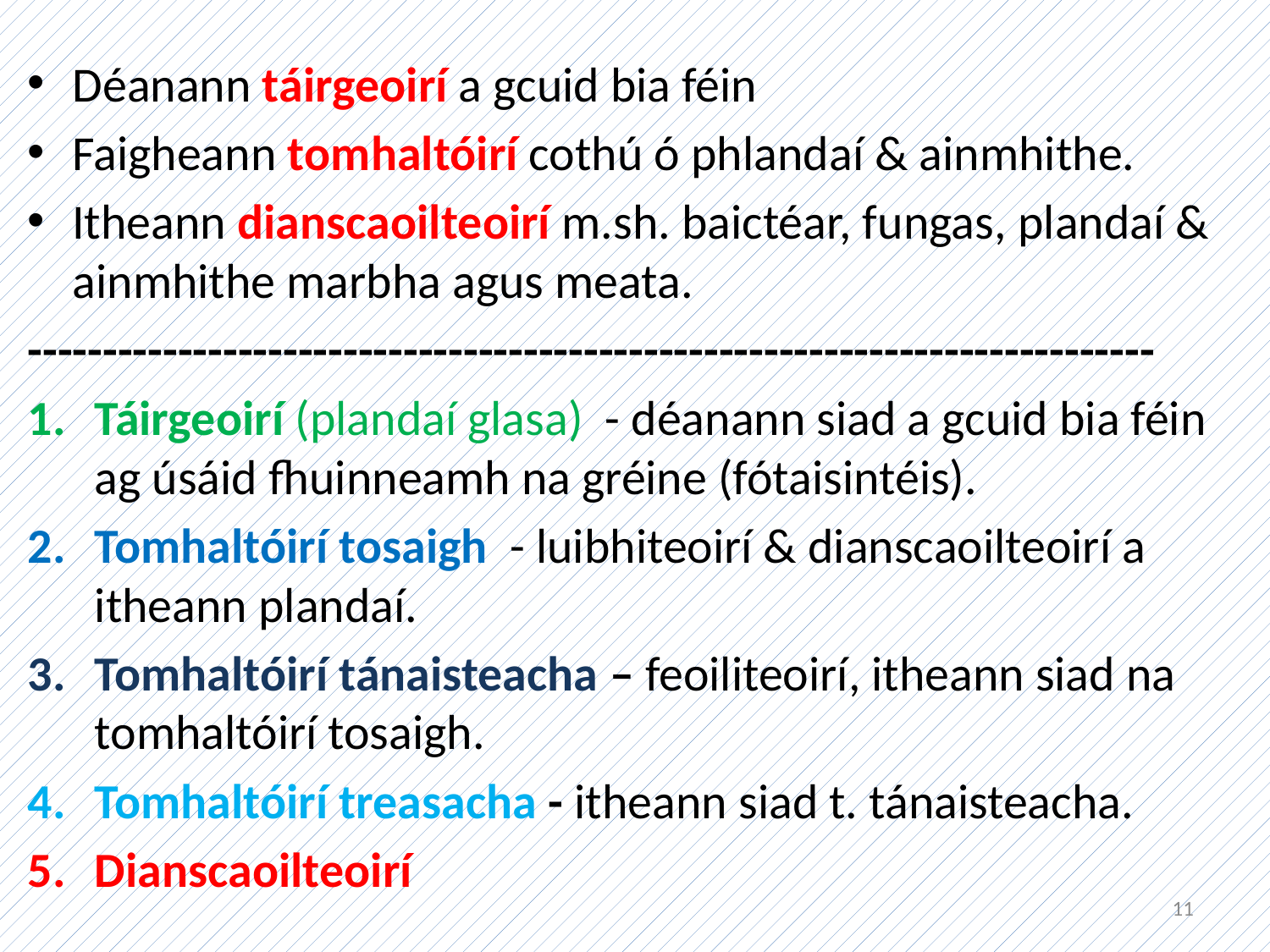

Déanann táirgeoirí a gcuid bia féin
Faigheann tomhaltóirí cothú ó phlandaí & ainmhithe.
Itheann dianscaoilteoirí m.sh. baictéar, fungas, plandaí & ainmhithe marbha agus meata.
---------------------------------------------------------------------------
Táirgeoirí (plandaí glasa)  - déanann siad a gcuid bia féin ag úsáid fhuinneamh na gréine (fótaisintéis).
Tomhaltóirí tosaigh  - luibhiteoirí & dianscaoilteoirí a itheann plandaí.
Tomhaltóirí tánaisteacha – feoiliteoirí, itheann siad na tomhaltóirí tosaigh.
Tomhaltóirí treasacha - itheann siad t. tánaisteacha.
Dianscaoilteoirí

11